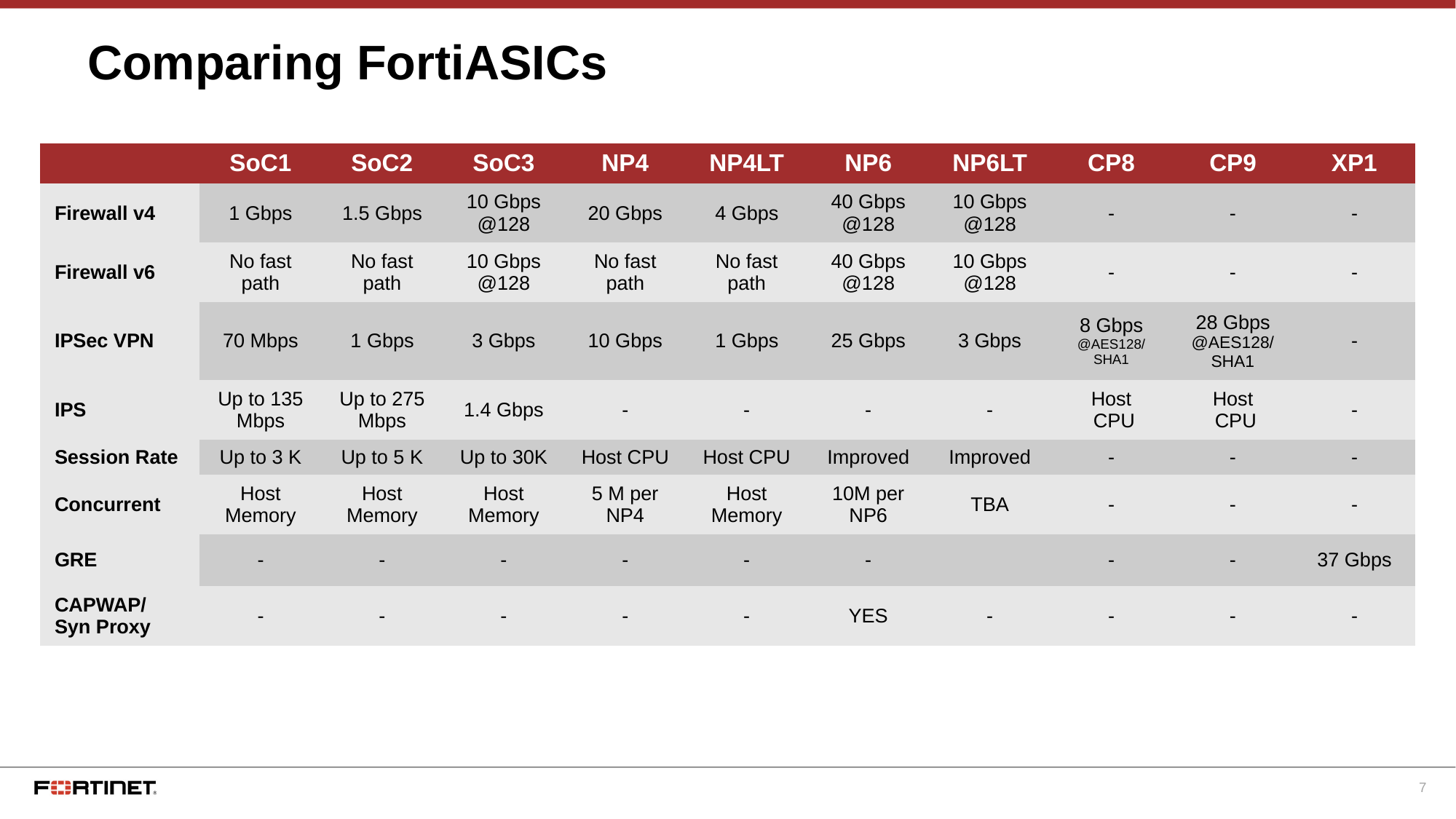

# Comparing FortiASICs
|  | SoC1 | SoC2 | SoC3 | NP4 | NP4LT | NP6 | NP6LT | CP8 | CP9 | XP1 |
| --- | --- | --- | --- | --- | --- | --- | --- | --- | --- | --- |
| Firewall v4 | 1 Gbps | 1.5 Gbps | 10 Gbps @128 | 20 Gbps | 4 Gbps | 40 Gbps @128 | 10 Gbps @128 | - | - | - |
| Firewall v6 | No fast path | No fast path | 10 Gbps @128 | No fast path | No fast path | 40 Gbps @128 | 10 Gbps @128 | - | - | - |
| IPSec VPN | 70 Mbps | 1 Gbps | 3 Gbps | 10 Gbps | 1 Gbps | 25 Gbps | 3 Gbps | 8 Gbps @AES128/SHA1 | 28 Gbps @AES128/SHA1 | - |
| IPS | Up to 135 Mbps | Up to 275 Mbps | 1.4 Gbps | - | - | - | - | Host CPU | Host CPU | - |
| Session Rate | Up to 3 K | Up to 5 K | Up to 30K | Host CPU | Host CPU | Improved | Improved | - | - | - |
| Concurrent | Host Memory | Host Memory | Host Memory | 5 M per NP4 | Host Memory | 10M per NP6 | TBA | - | - | - |
| GRE | - | - | - | - | - | - |  | - | - | 37 Gbps |
| CAPWAP/ Syn Proxy | - | - | - | - | - | YES | - | - | - | - |